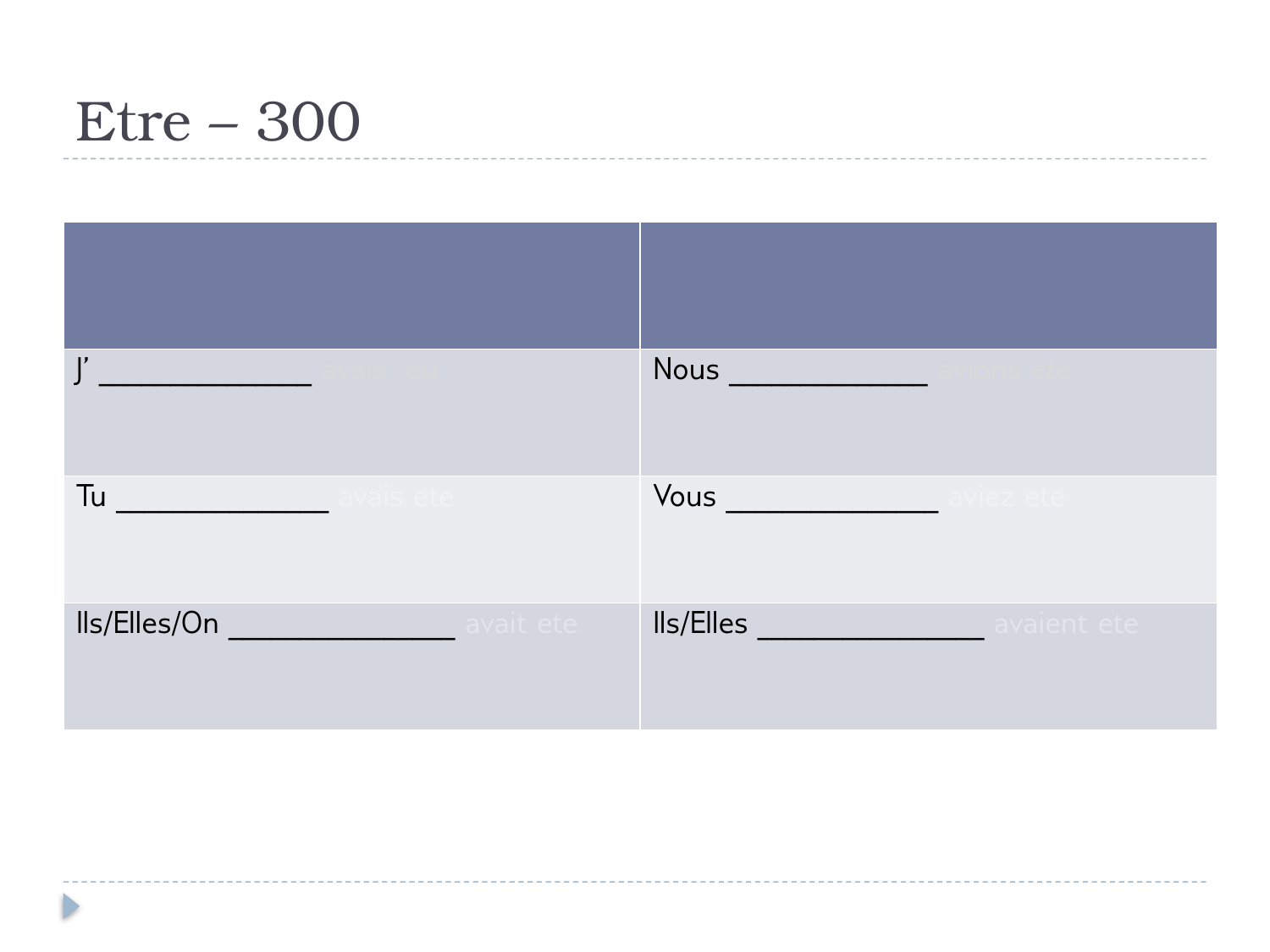

# Etre – 300

|  |  |
| --- | --- |
| J’ \_\_\_\_\_\_\_\_\_\_\_\_\_\_\_ avais eu | Nous \_\_\_\_\_\_\_\_\_\_\_\_\_\_ avions ete |
| Tu \_\_\_\_\_\_\_\_\_\_\_\_\_\_\_ avais ete | Vous \_\_\_\_\_\_\_\_\_\_\_\_\_\_\_ aviez ete |
| Ils/Elles/On \_\_\_\_\_\_\_\_\_\_\_\_\_\_\_\_ avait ete | Ils/Elles \_\_\_\_\_\_\_\_\_\_\_\_\_\_\_\_ avaient ete |